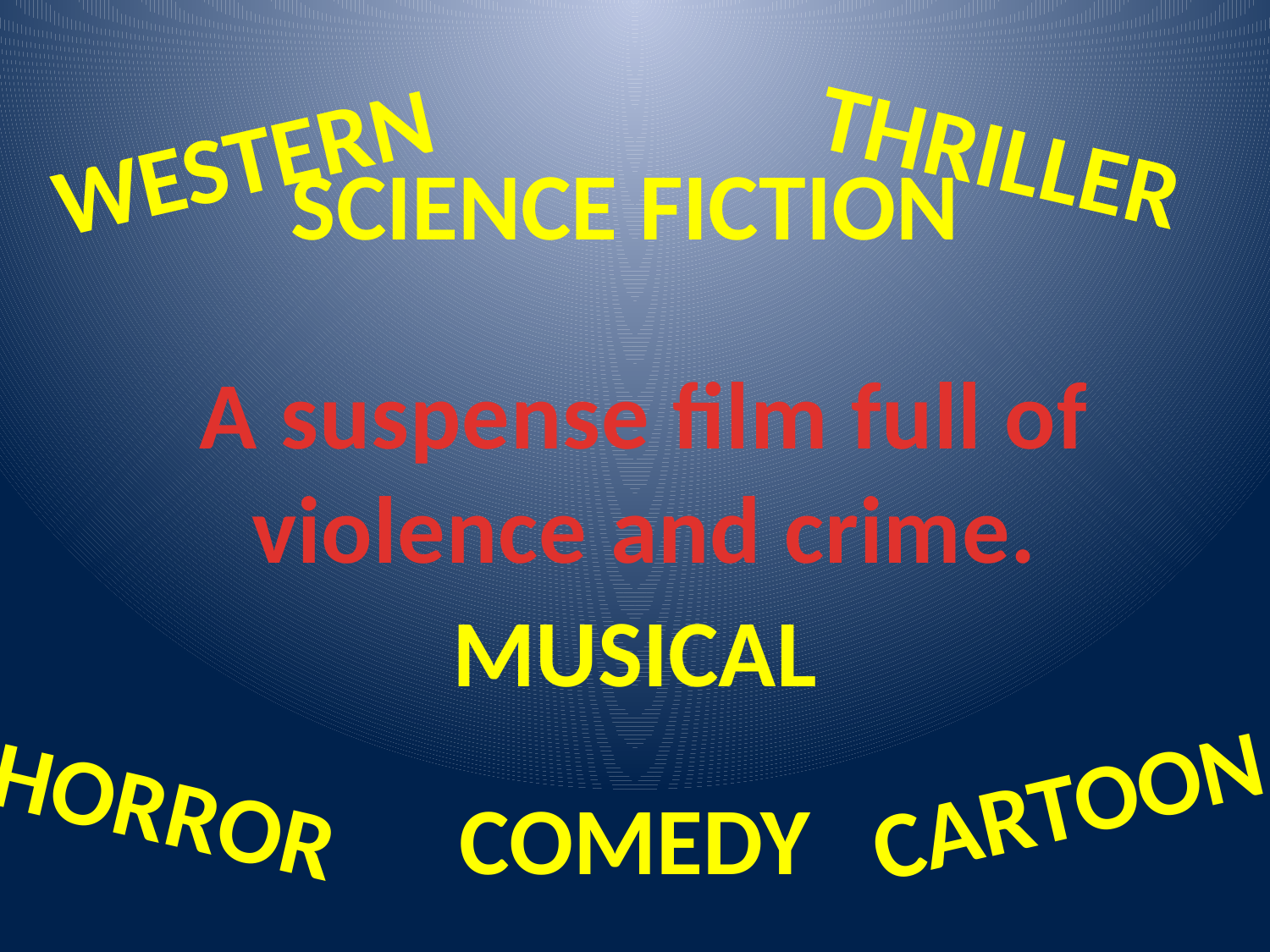

thriller
western
Science fiction
A suspense film full of violence and crime.
musical
cartoon
horror
comedy